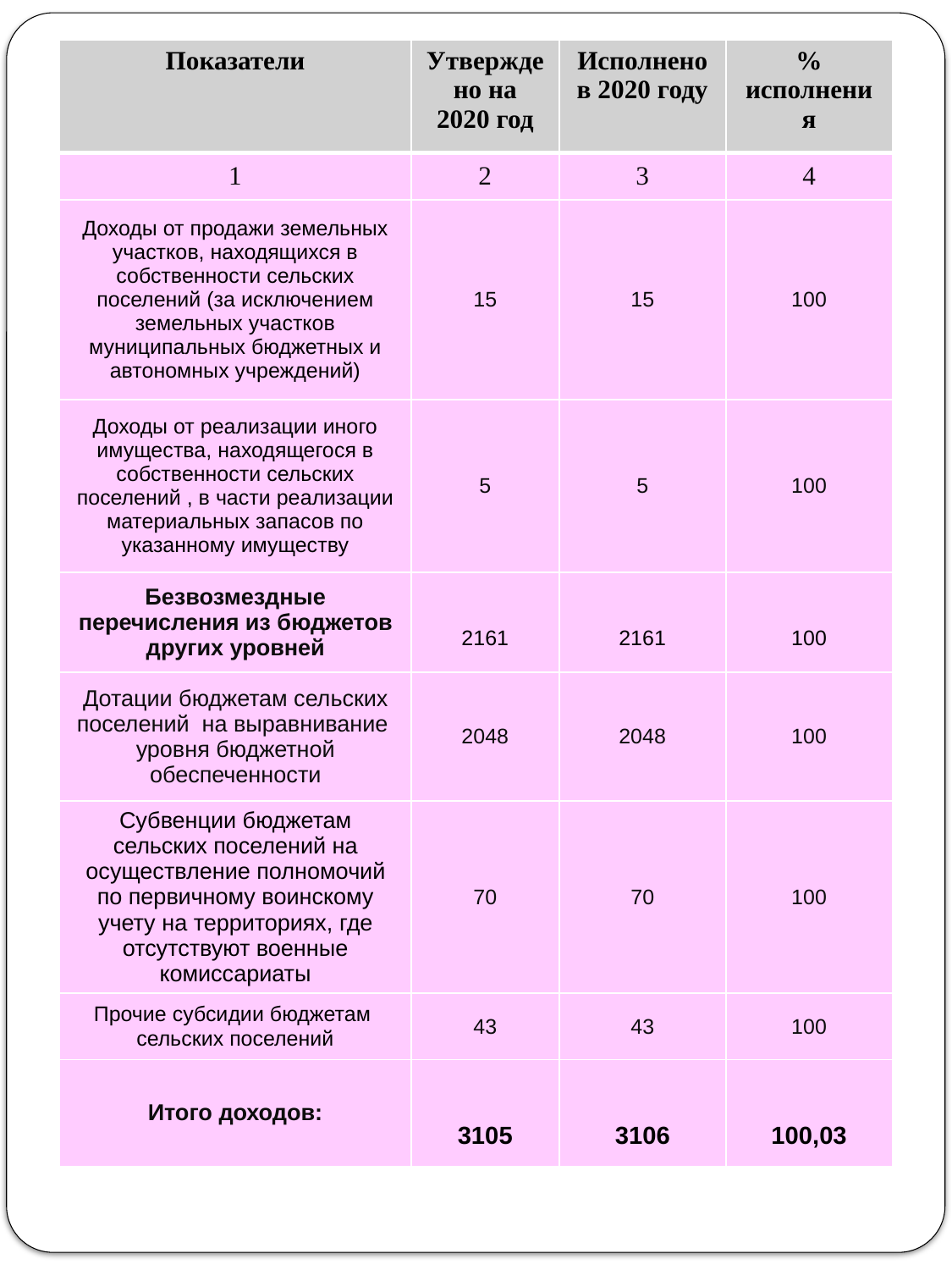

| Показатели | Утверждено на 2020 год | Исполнено в 2020 году | % исполнения |
| --- | --- | --- | --- |
| 1 | 2 | 3 | 4 |
| Доходы от продажи земельных участков, находящихся в собственности сельских поселений (за исключением земельных участков муниципальных бюджетных и автономных учреждений) | 15 | 15 | 100 |
| Доходы от реализации иного имущества, находящегося в собственности сельских поселений , в части реализации материальных запасов по указанному имуществу | 5 | 5 | 100 |
| Безвозмездные перечисления из бюджетов других уровней | 2161 | 2161 | 100 |
| Дотации бюджетам сельских поселений на выравнивание уровня бюджетной обеспеченности | 2048 | 2048 | 100 |
| Субвенции бюджетам сельских поселений на осуществление полномочий по первичному воинскому учету на территориях, где отсутствуют военные комиссариаты | 70 | 70 | 100 |
| Прочие субсидии бюджетам сельских поселений | 43 | 43 | 100 |
| Итого доходов: | 3105 | 3106 | 100,03 |